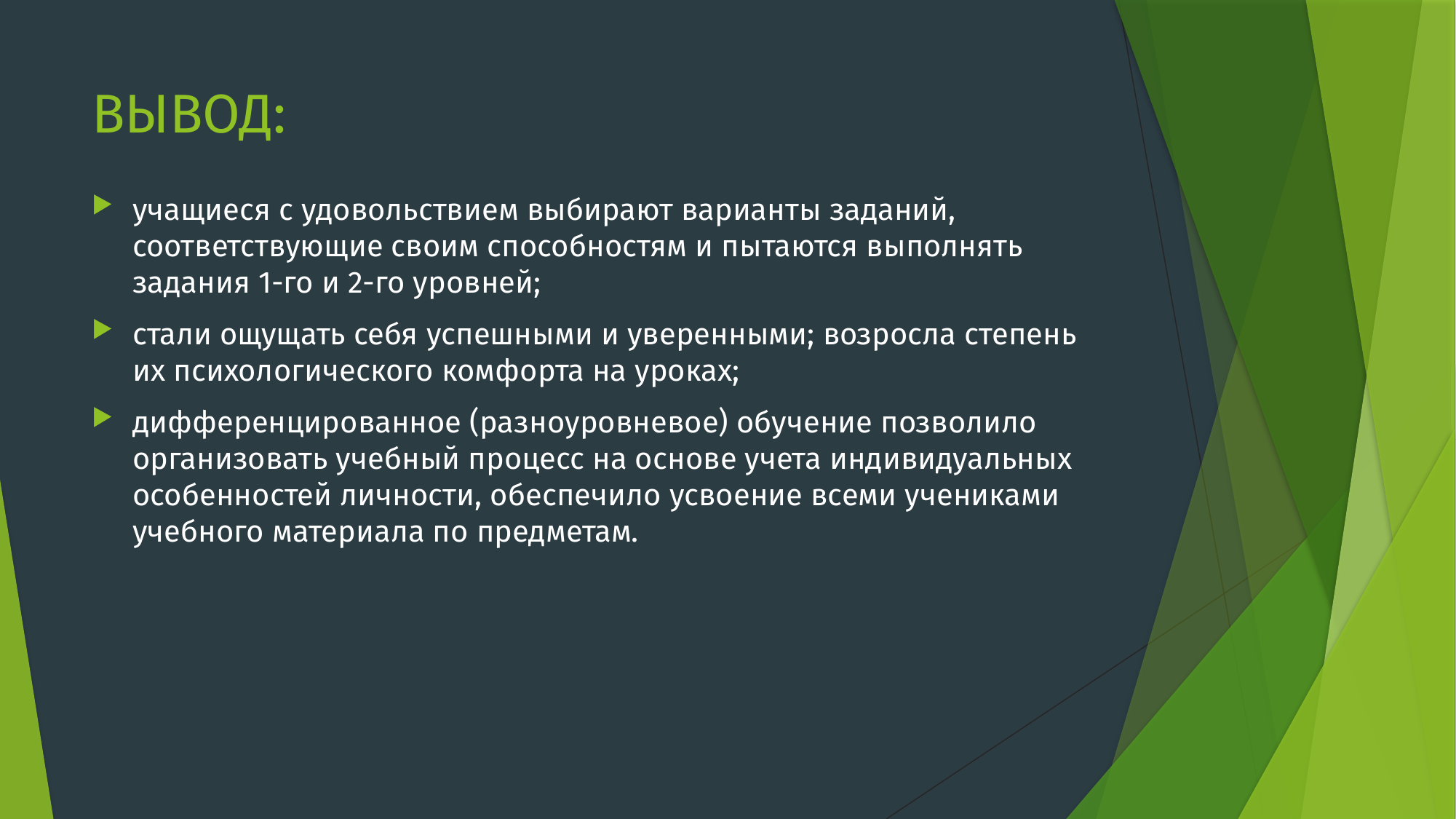

# ВЫВОД:
учащиеся с удовольствием выбирают варианты заданий, соответствующие своим способностям и пытаются выполнять задания 1-го и 2-го уровней;
стали ощущать себя успешными и уверенными; возросла степень их психологического комфорта на уроках;
дифференцированное (разноуровневое) обучение позволило организовать учебный процесс на основе учета индивидуальных особенностей личности, обеспечило усвоение всеми учениками учебного материала по предметам.